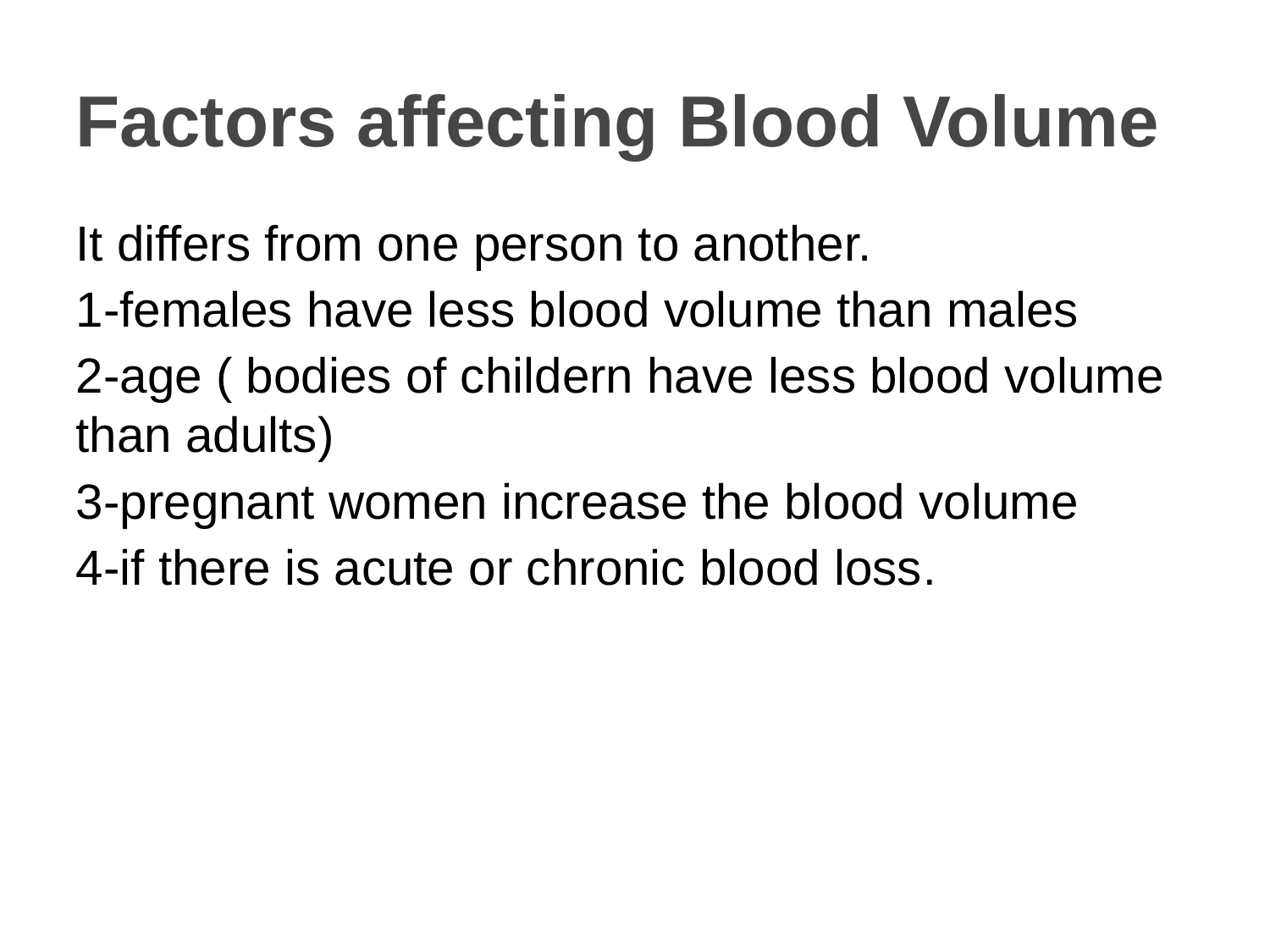

# Factors affecting Blood Volume
It differs from one person to another.
1-females have less blood volume than males
2-age ( bodies of childern have less blood volume than adults)
3-pregnant women increase the blood volume
4-if there is acute or chronic blood loss.